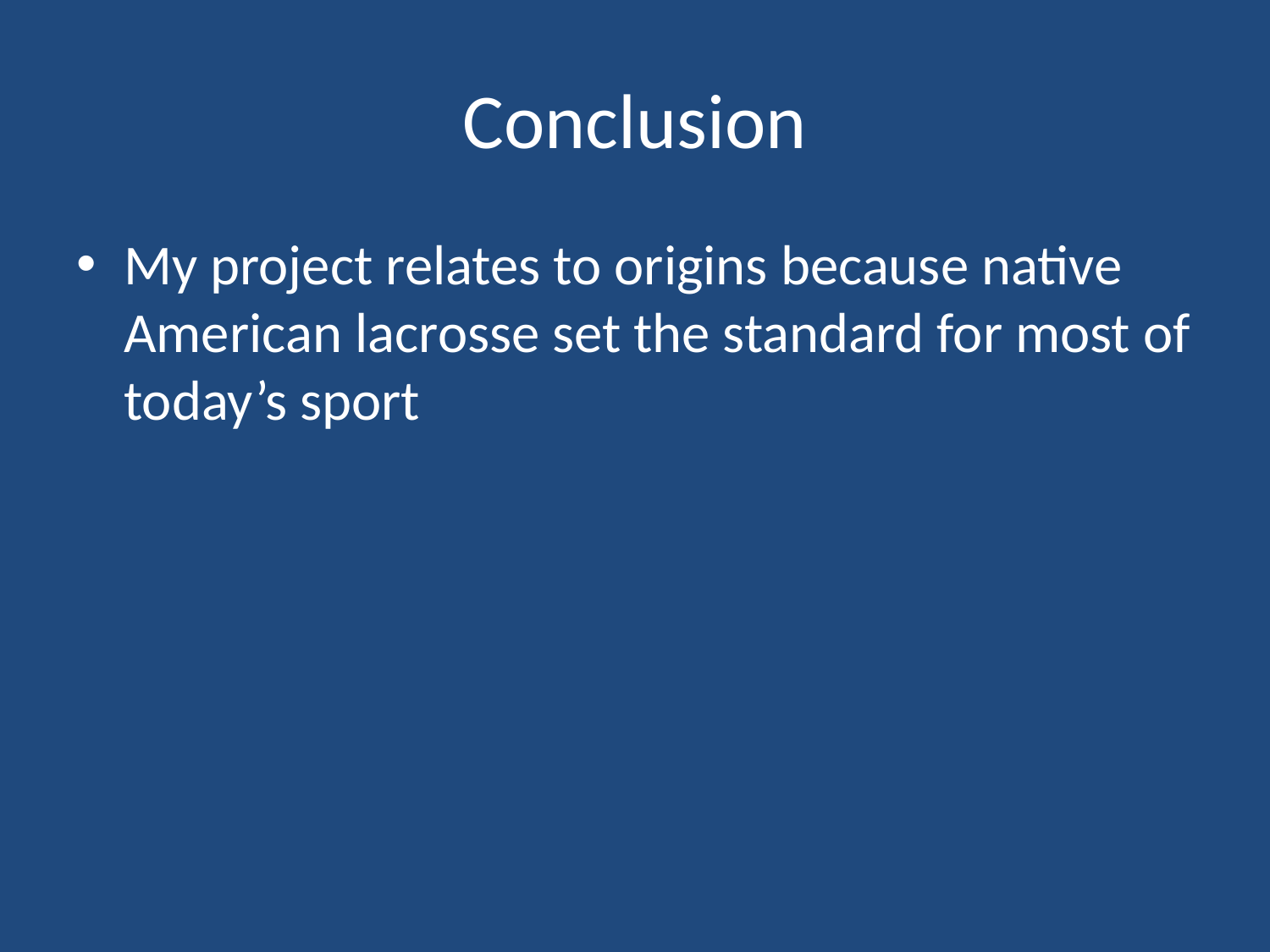

# Conclusion
My project relates to origins because native American lacrosse set the standard for most of today’s sport